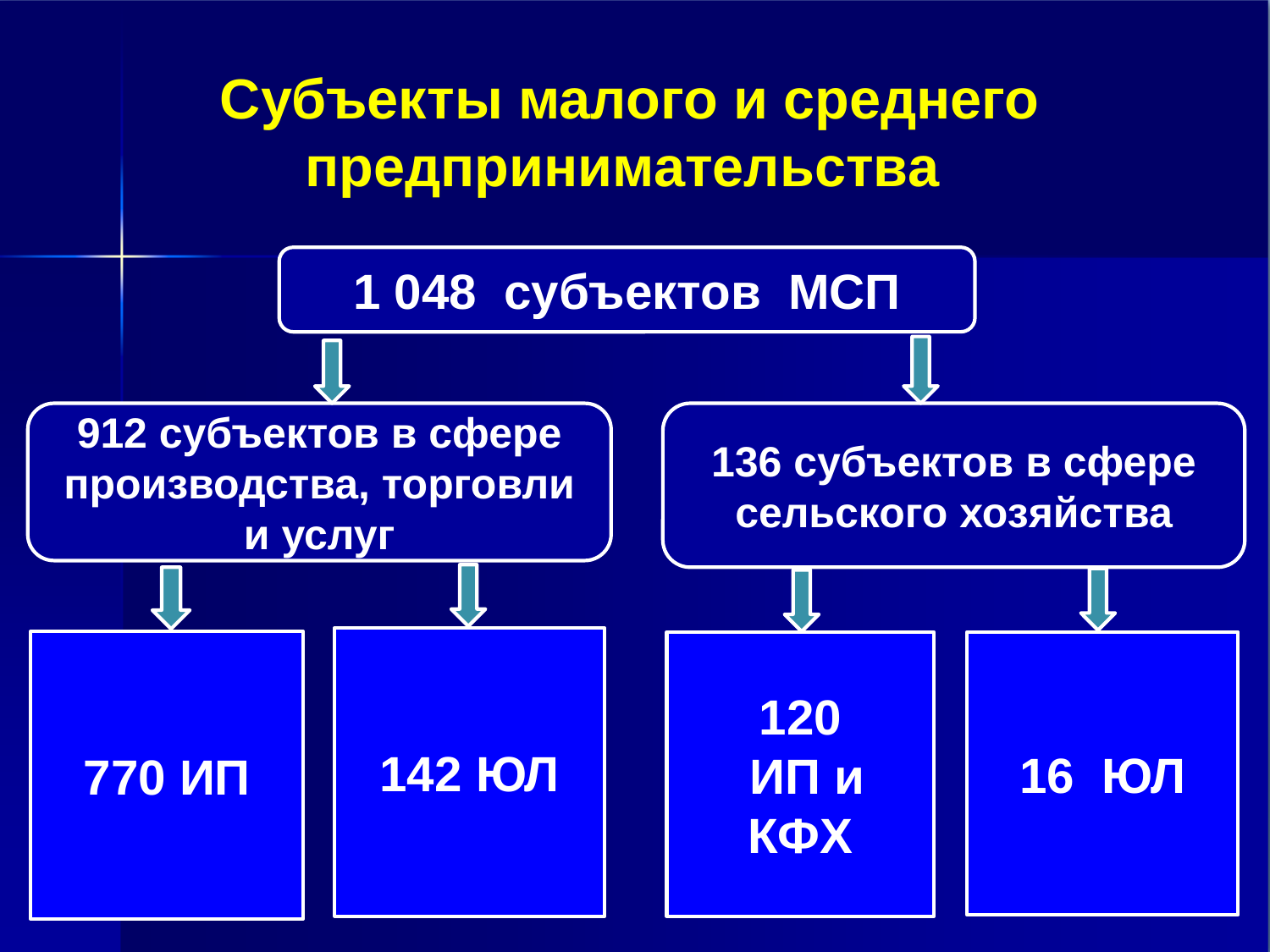

Субъекты малого и среднего предпринимательства
1 048  субъектов  МСП

912 субъектов в сфере производства, торговли и услуг

770 ИП
136 субъектов в сфере сельского хозяйства
16  ЮЛ
120
 ИП и КФХ

142 ЮЛ